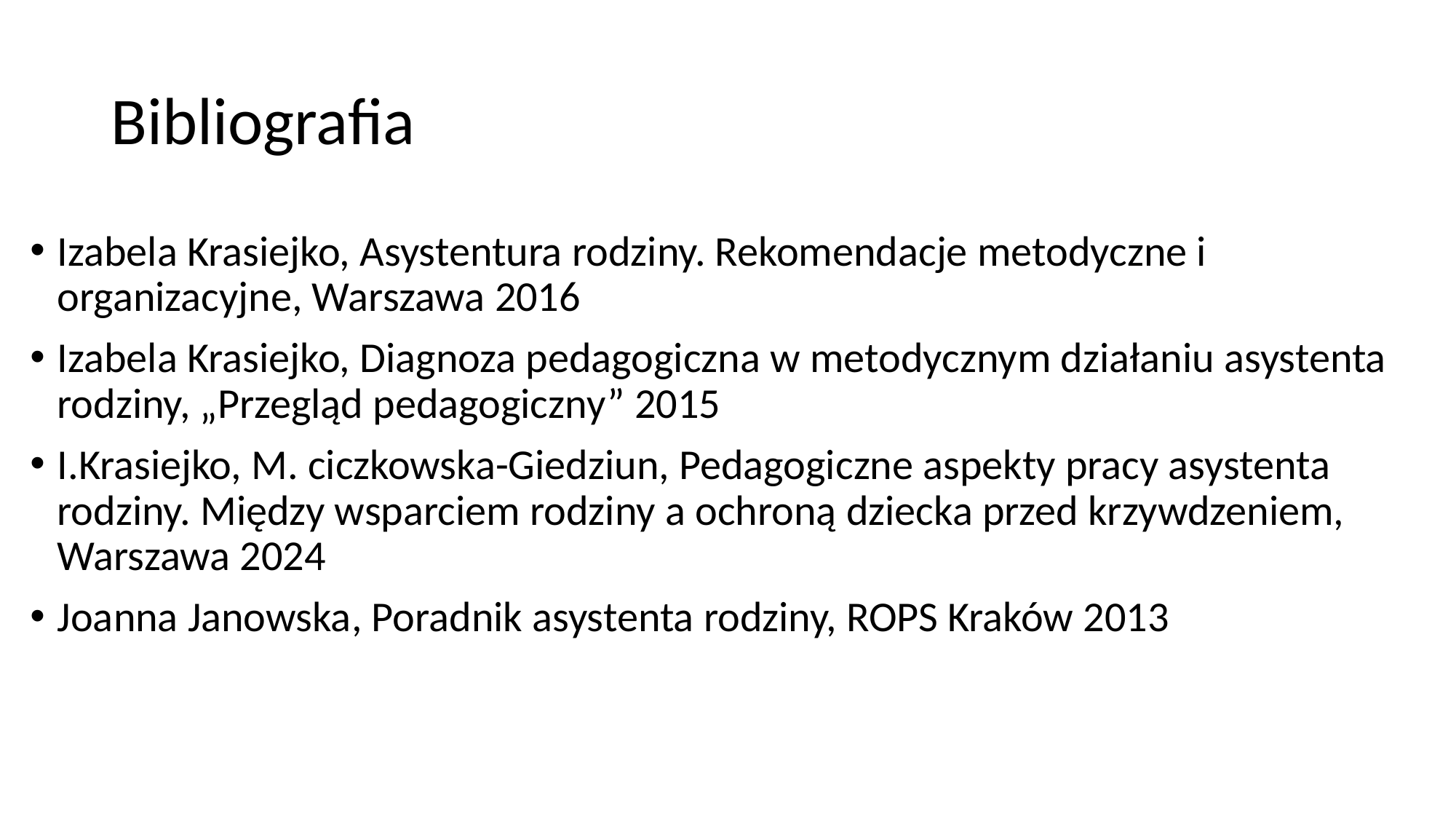

# Bibliografia
Izabela Krasiejko, Asystentura rodziny. Rekomendacje metodyczne i organizacyjne, Warszawa 2016
Izabela Krasiejko, Diagnoza pedagogiczna w metodycznym działaniu asystenta rodziny, „Przegląd pedagogiczny” 2015
I.Krasiejko, M. ciczkowska-Giedziun, Pedagogiczne aspekty pracy asystenta rodziny. Między wsparciem rodziny a ochroną dziecka przed krzywdzeniem, Warszawa 2024
Joanna Janowska, Poradnik asystenta rodziny, ROPS Kraków 2013